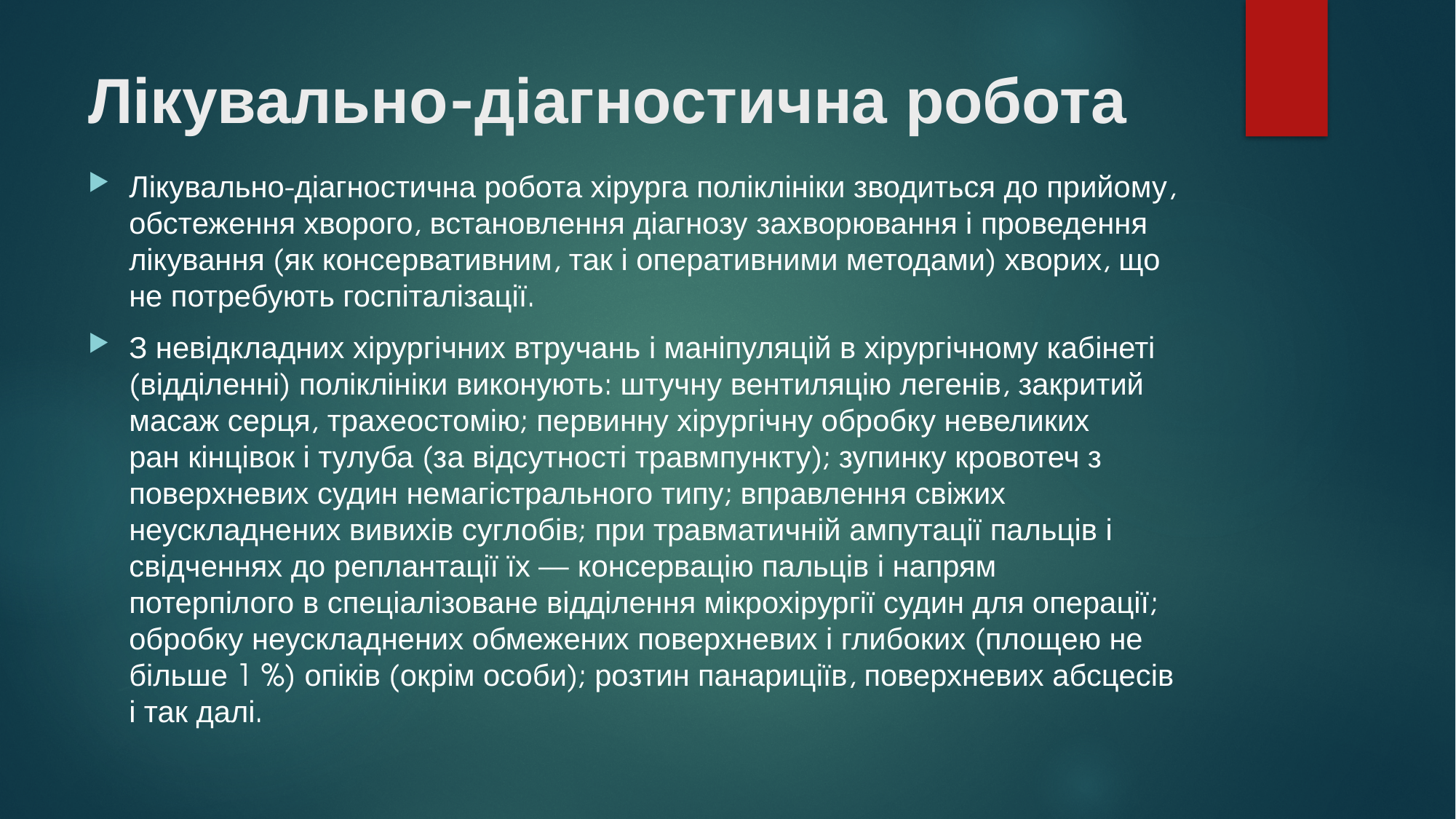

# Лікувально-діагностична робота
Лікувально-діагностична робота хірурга поліклініки зводиться до прийому, обстеження хворого, встановлення діагнозу захворювання і проведення лікування (як консервативним, так і оперативними методами) хворих, що не потребують госпіталізації.
З невідкладних хірургічних втручань і маніпуляцій в хірургічному кабінеті (відділенні) поліклініки виконують: штучну вентиляцію легенів, закритий масаж серця, трахеостомію; первинну хірургічну обробку невеликих ран кінцівок і тулуба (за відсутності травмпункту); зупинку кровотеч з поверхневих судин немагістрального типу; вправлення свіжих неускладнених вивихів суглобів; при травматичній ампутації пальців і свідченнях до реплантації їх — консервацію пальців і напрям потерпілого в спеціалізоване відділення мікрохірургії судин для операції; обробку неускладнених обмежених поверхневих і глибоких (площею не більше 1 %) опіків (окрім особи); розтин панариціїв, поверхневих абсцесів і так далі.